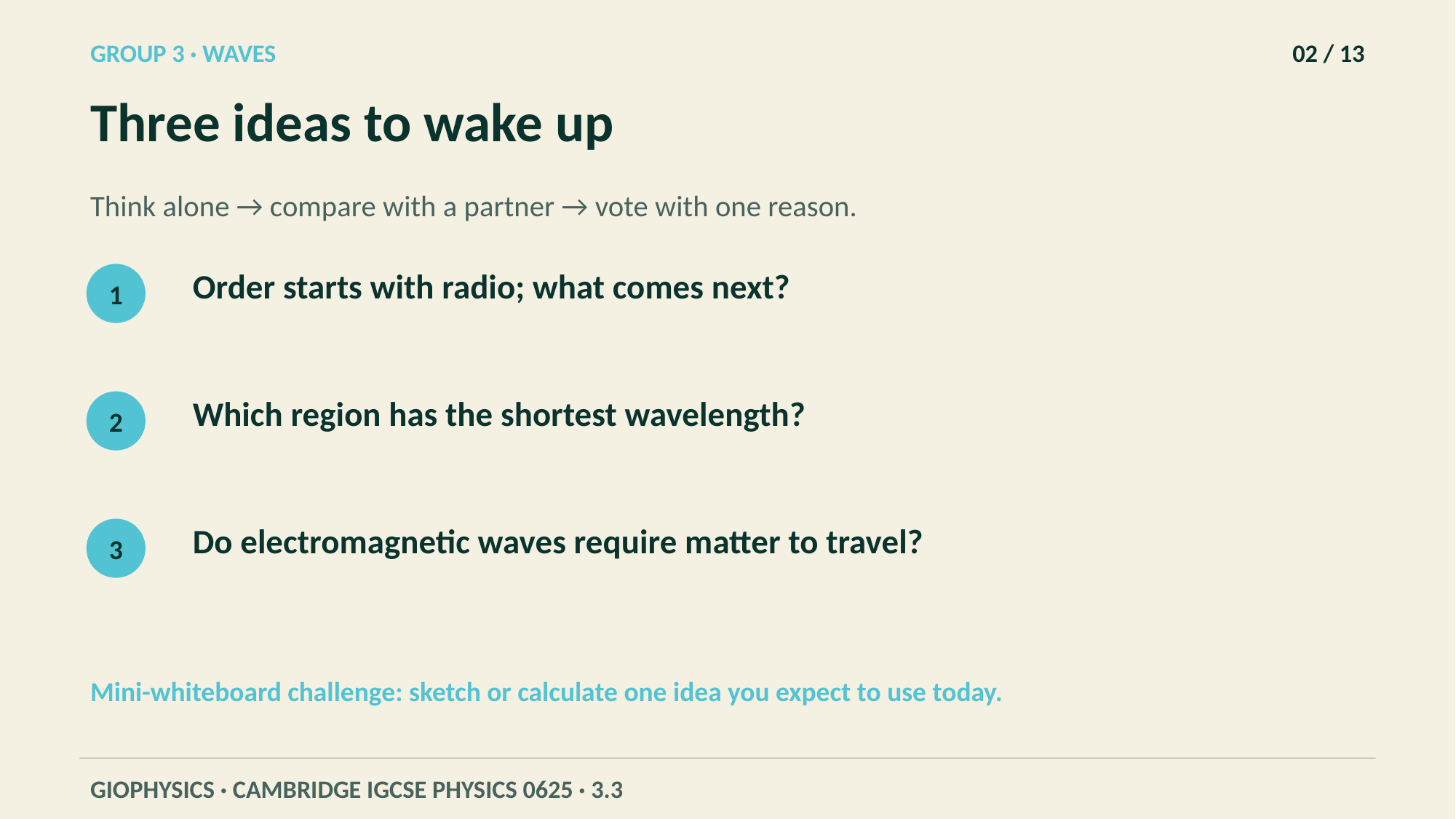

GROUP 3 · WAVES
02 / 13
Three ideas to wake up
Think alone → compare with a partner → vote with one reason.
Order starts with radio; what comes next?

1
Which region has the shortest wavelength?

2
Do electromagnetic waves require matter to travel?

3
Mini-whiteboard challenge: sketch or calculate one idea you expect to use today.

GIOPHYSICS · CAMBRIDGE IGCSE PHYSICS 0625 · 3.3